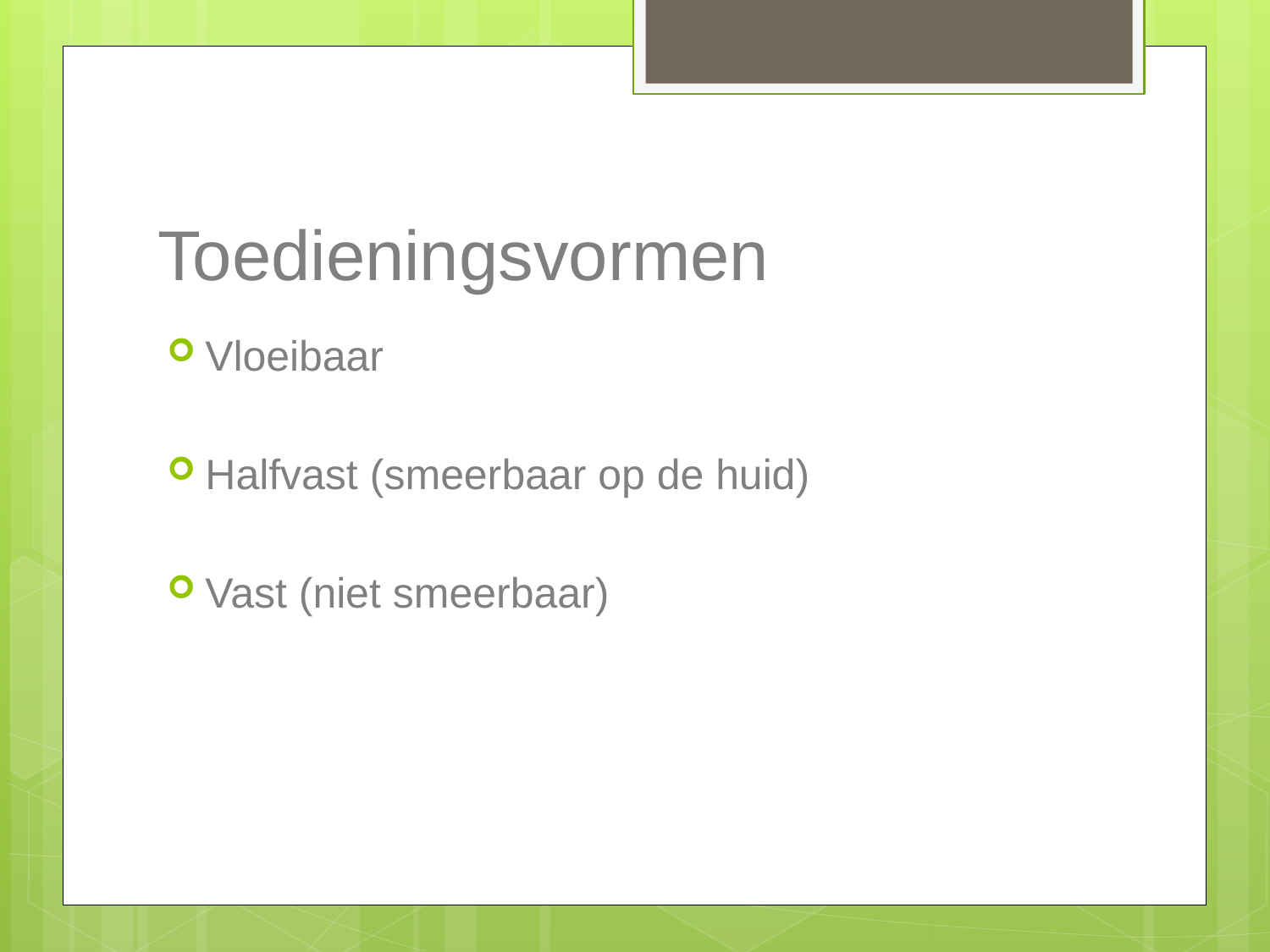

# Toedieningsvormen
Vloeibaar

Halfvast (smeerbaar op de huid)

Vast (niet smeerbaar)